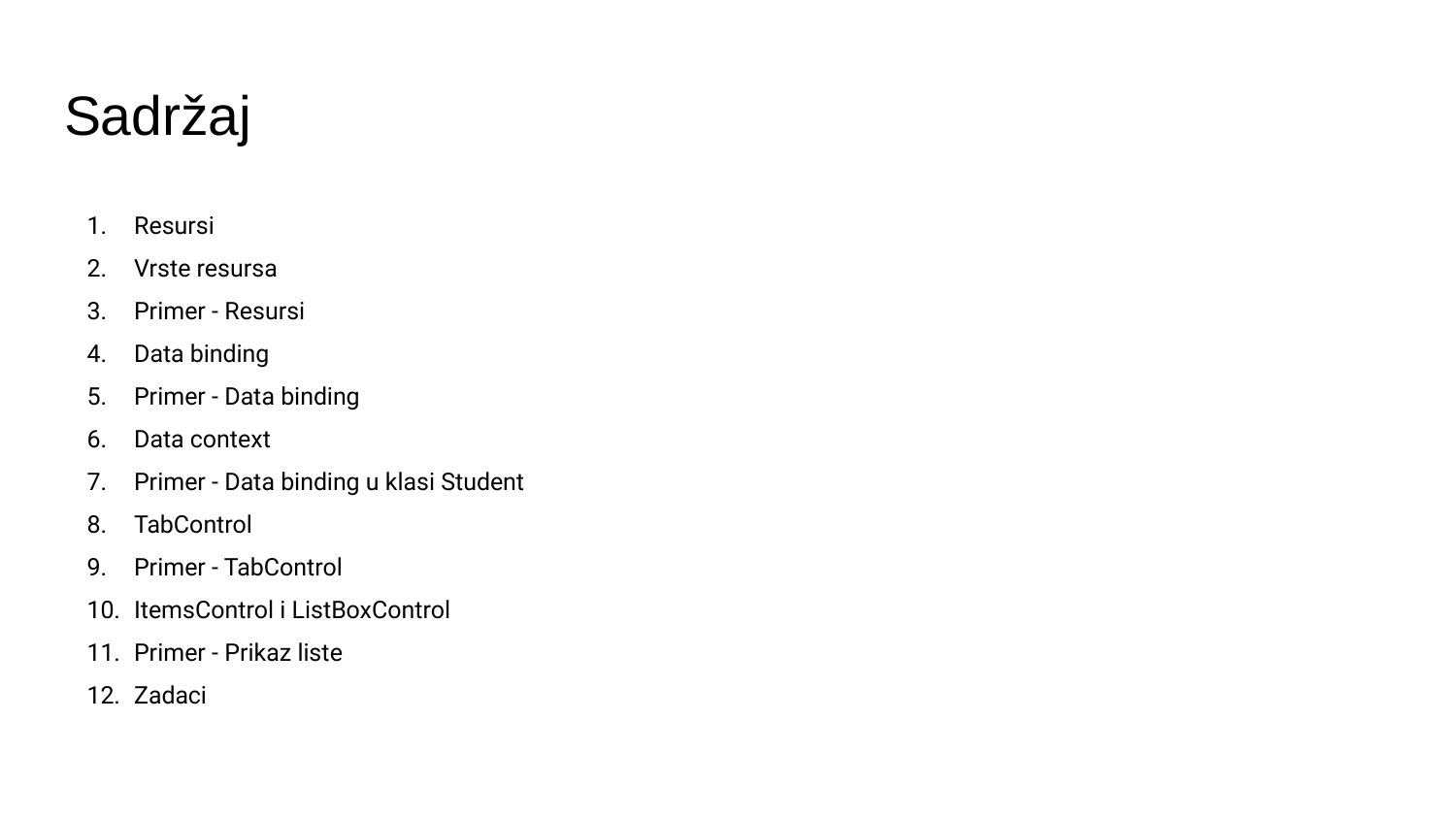

# Sadržaj
Resursi
Vrste resursa
Primer - Resursi
Data binding
Primer - Data binding
Data context
Primer - Data binding u klasi Student
TabControl
Primer - TabControl
ItemsControl i ListBoxControl
Primer - Prikaz liste
Zadaci